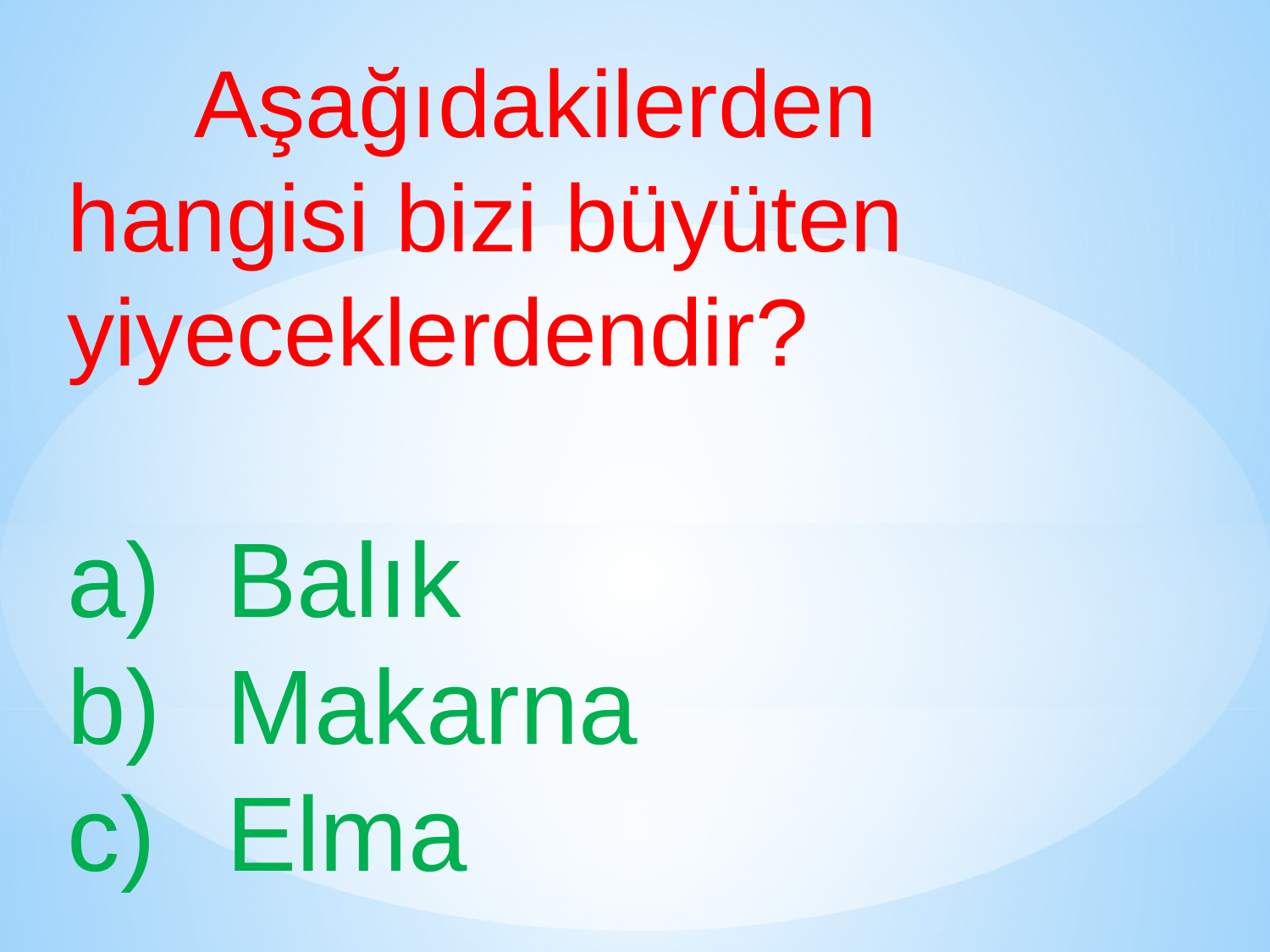

Aşağıdakilerden hangisi bizi büyüten yiyeceklerdendir?

Balık
Makarna
Elma